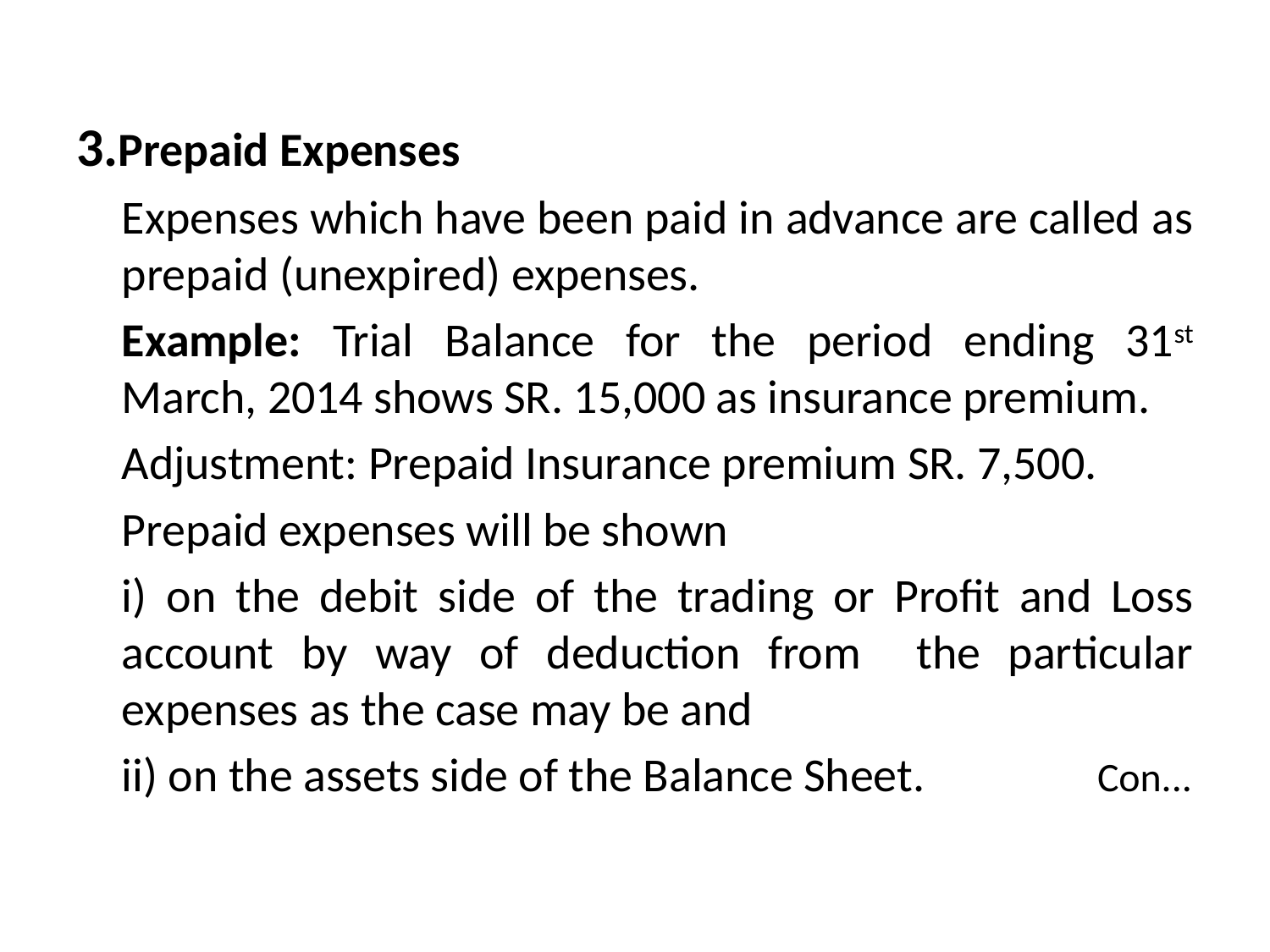

3.Prepaid Expenses
	Expenses which have been paid in advance are called as prepaid (unexpired) expenses.
	Example: Trial Balance for the period ending 31st March, 2014 shows SR. 15,000 as insurance premium.
	Adjustment: Prepaid Insurance premium SR. 7,500.
	Prepaid expenses will be shown
	i) on the debit side of the trading or Profit and Loss account by way of deduction from  the particular expenses as the case may be and
	ii) on the assets side of the Balance Sheet.                								Con...